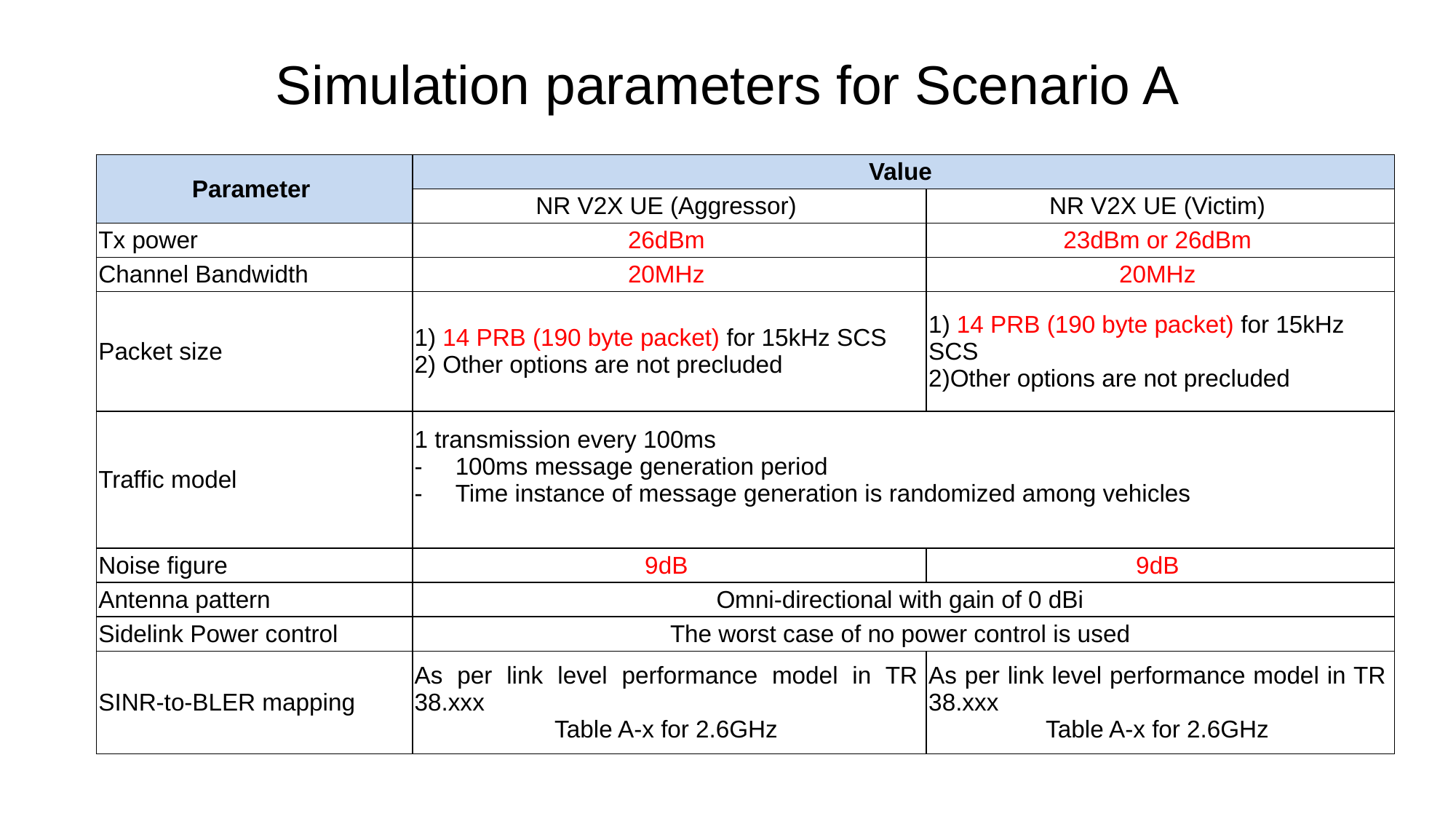

# Simulation parameters for Scenario A
| Parameter | Value |  |
| --- | --- | --- |
|  | NR V2X UE (Aggressor) | NR V2X UE (Victim) |
| Tx power | 26dBm | 23dBm or 26dBm |
| Channel Bandwidth | 20MHz | 20MHz |
| Packet size | 1) 14 PRB (190 byte packet) for 15kHz SCS 2) Other options are not precluded | 1) 14 PRB (190 byte packet) for 15kHz SCS 2)Other options are not precluded |
| Traffic model | 1 transmission every 100ms 100ms message generation period Time instance of message generation is randomized among vehicles |  |
| Noise figure | 9dB | 9dB |
| Antenna pattern | Omni-directional with gain of 0 dBi |  |
| Sidelink Power control | The worst case of no power control is used |  |
| SINR-to-BLER mapping | As per link level performance model in TR 38.xxx Table A-x for 2.6GHz | As per link level performance model in TR 38.xxx Table A-x for 2.6GHz |